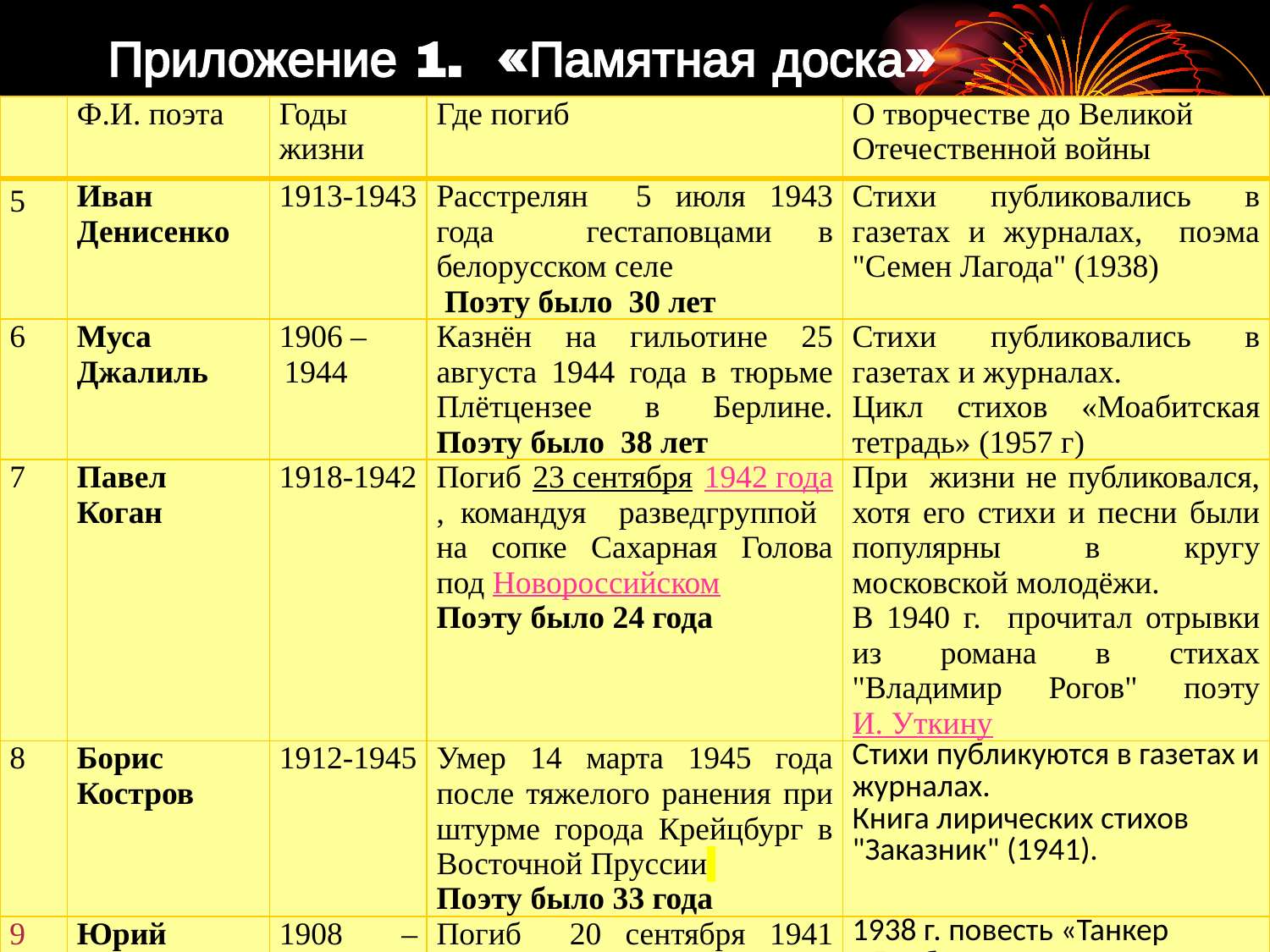

# Приложение 1.  «Памятная доска»
|  | Ф.И. поэта | Годы жизни | Где погиб | О творчестве до Великой Отечественной войны |
| --- | --- | --- | --- | --- |
| 5 | Иван Денисенко | 1913-1943 | Расстрелян 5 июля 1943 года гестаповцами в белорусском селе Поэту было 30 лет | Стихи публиковались в газетах и журналах, поэма "Семен Лагода" (1938) |
| 6 | Муса Джалиль | 1906 – 1944 | Казнён на гильотине 25 августа 1944 года в тюрьме Плётцензее в Берлине. Поэту было 38 лет | Стихи публиковались в газетах и журналах. Цикл стихов «Моабитская тетрадь» (1957 г) |
| 7 | Павел Коган | 1918-1942 | Погиб 23 сентября 1942 года, командуя разведгруппой на сопке Сахарная Голова под Новороссийском Поэту было 24 года | При жизни не публиковался, хотя его стихи и песни были популярны в кругу московской молодёжи. В 1940 г. прочитал отрывки из романа в стихах "Владимир Рогов" поэту И. Уткину |
| 8 | Борис Костров | 1912-1945 | Умер 14 марта 1945 года после тяжелого ранения при штурме города Крейцбург в Восточной Пруссии Поэту было 33 года | Стихи публикуются в газетах и журналах. Книга лирических стихов "Заказник" (1941). |
| 9 | Юрий Крымов | 1908 – 1941 | Погиб 20 сентября 1941 года в бою у села Богодуховка Полтавской области Писателю был 31 год | 1938 г. повесть «Танкер «Дербент» 1941 г. – повесть «Инженер» |